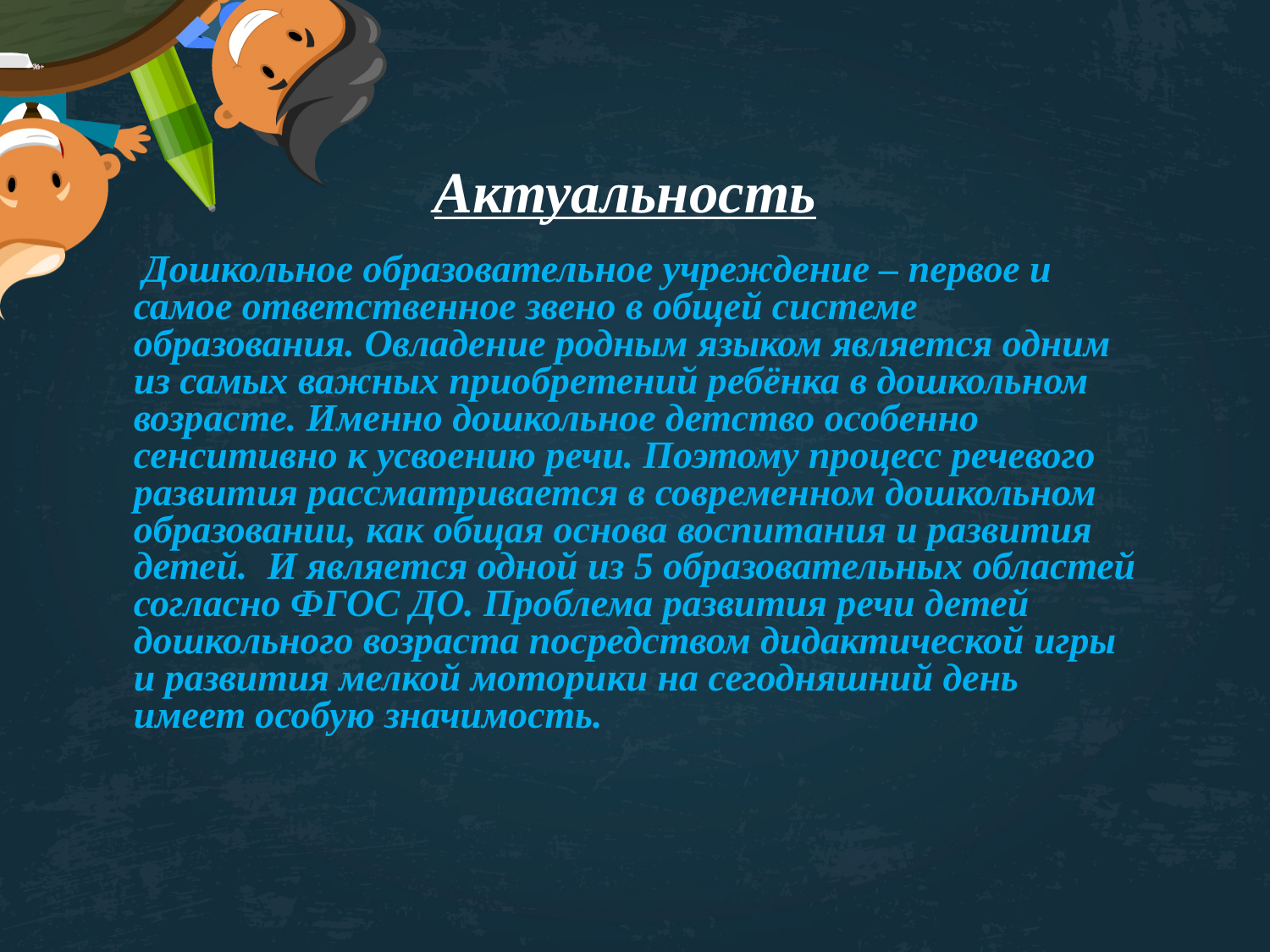

# Актуальность
 Дошкольное образовательное учреждение – первое и самое ответственное звено в общей системе образования. Овладение родным языком является одним из самых важных приобретений ребёнка в дошкольном возрасте. Именно дошкольное детство особенно сенситивно к усвоению речи. Поэтому процесс речевого развития рассматривается в современном дошкольном образовании, как общая основа воспитания и развития детей.  И является одной из 5 образовательных областей согласно ФГОС ДО. Проблема развития речи детей дошкольного возраста посредством дидактической игры  и развития мелкой моторики на сегодняшний день имеет особую значимость.